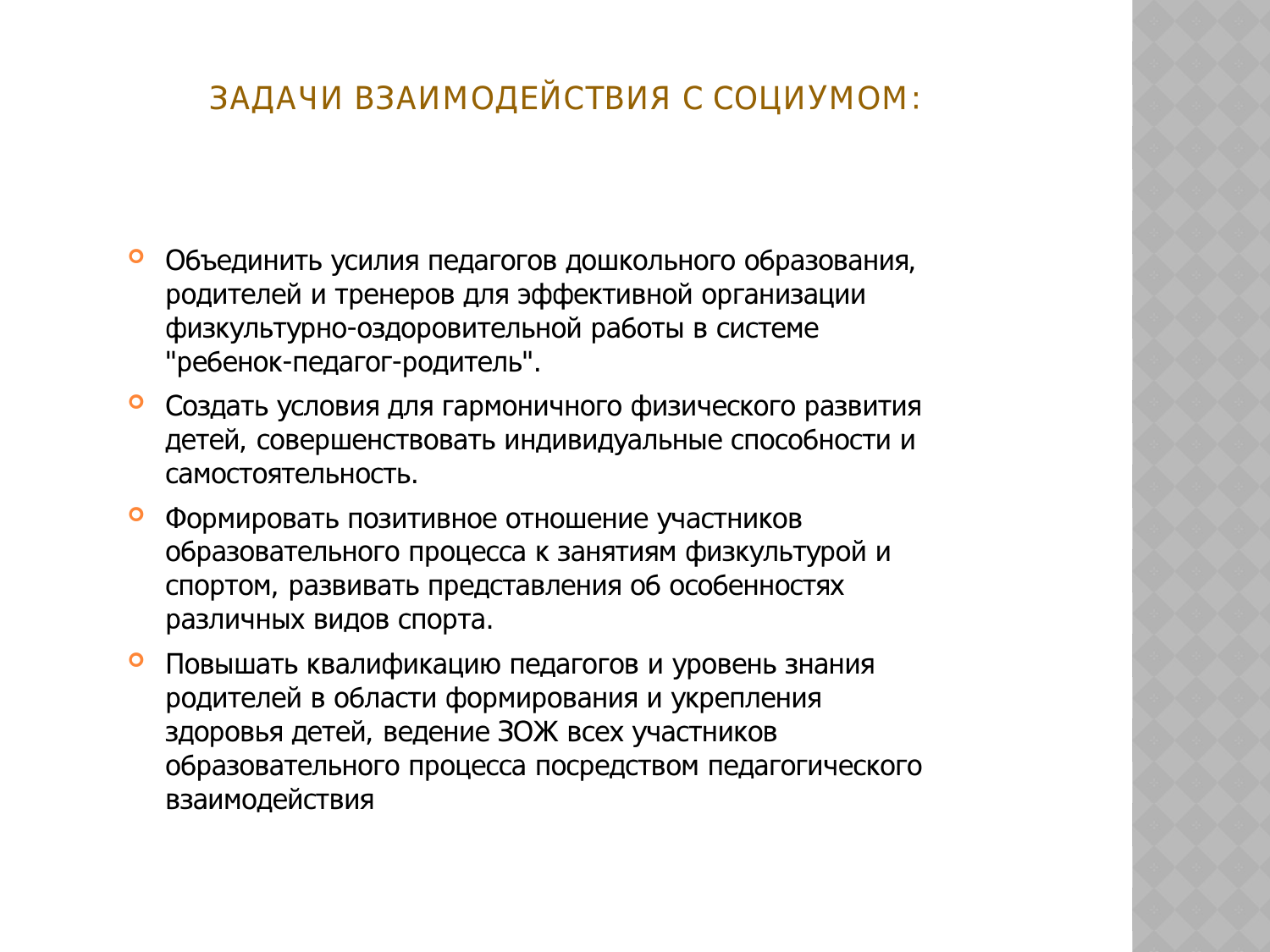

# Задачи взаимодействия с социумом:
Объединить усилия педагогов дошкольного образования, родителей и тренеров для эффективной организации физкультурно-оздоровительной работы в системе "ребенок-педагог-родитель".
Создать условия для гармоничного физического развития детей, совершенствовать индивидуальные способности и самостоятельность.
Формировать позитивное отношение участников образовательного процесса к занятиям физкультурой и спортом, развивать представления об особенностях различных видов спорта.
Повышать квалификацию педагогов и уровень знания родителей в области формирования и укрепления здоровья детей, ведение ЗОЖ всех участников образовательного процесса посредством педагогического взаимодействия